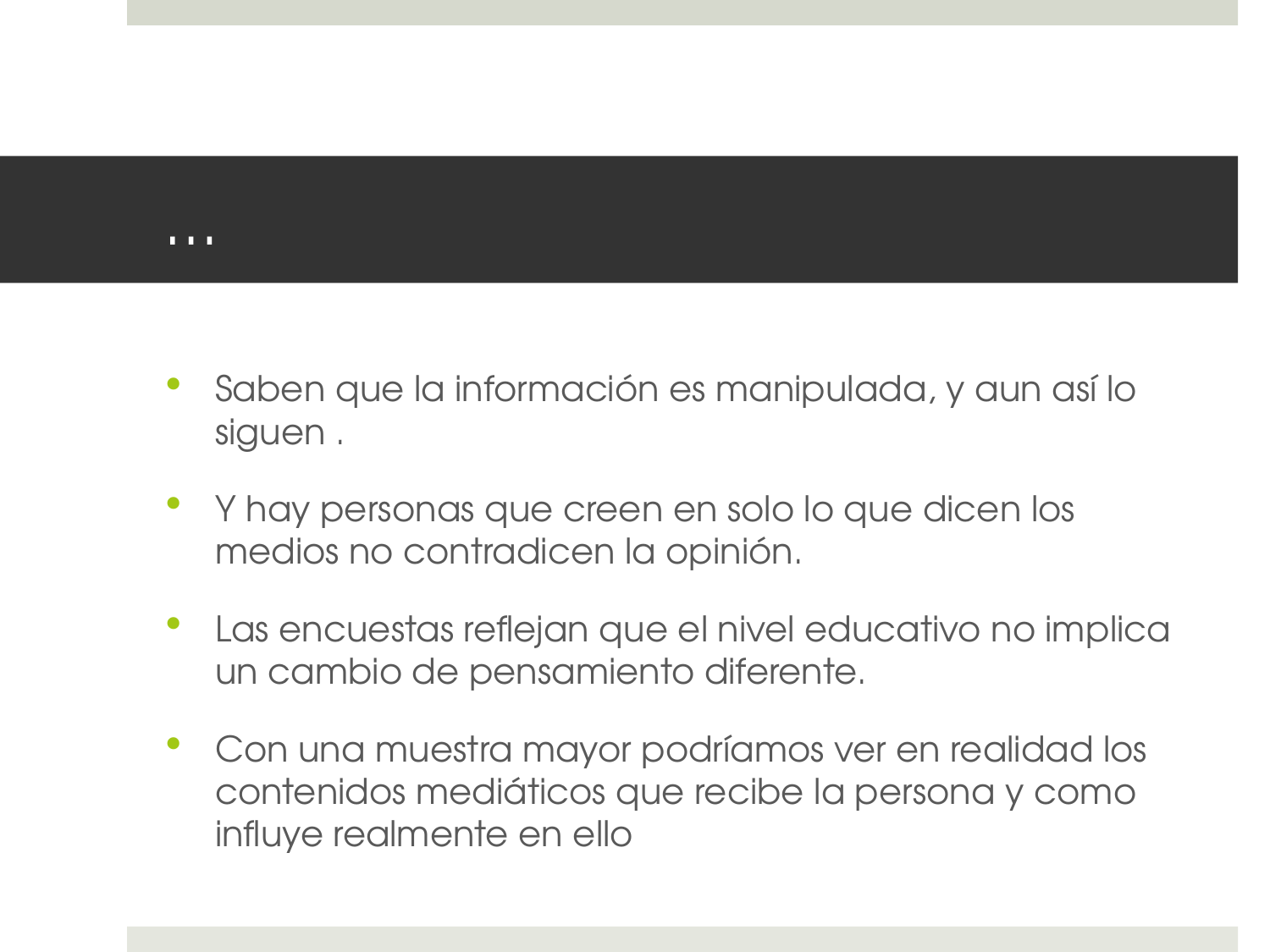

# …
Saben que la información es manipulada, y aun así lo siguen .
Y hay personas que creen en solo lo que dicen los medios no contradicen la opinión.
Las encuestas reflejan que el nivel educativo no implica un cambio de pensamiento diferente.
Con una muestra mayor podríamos ver en realidad los contenidos mediáticos que recibe la persona y como influye realmente en ello